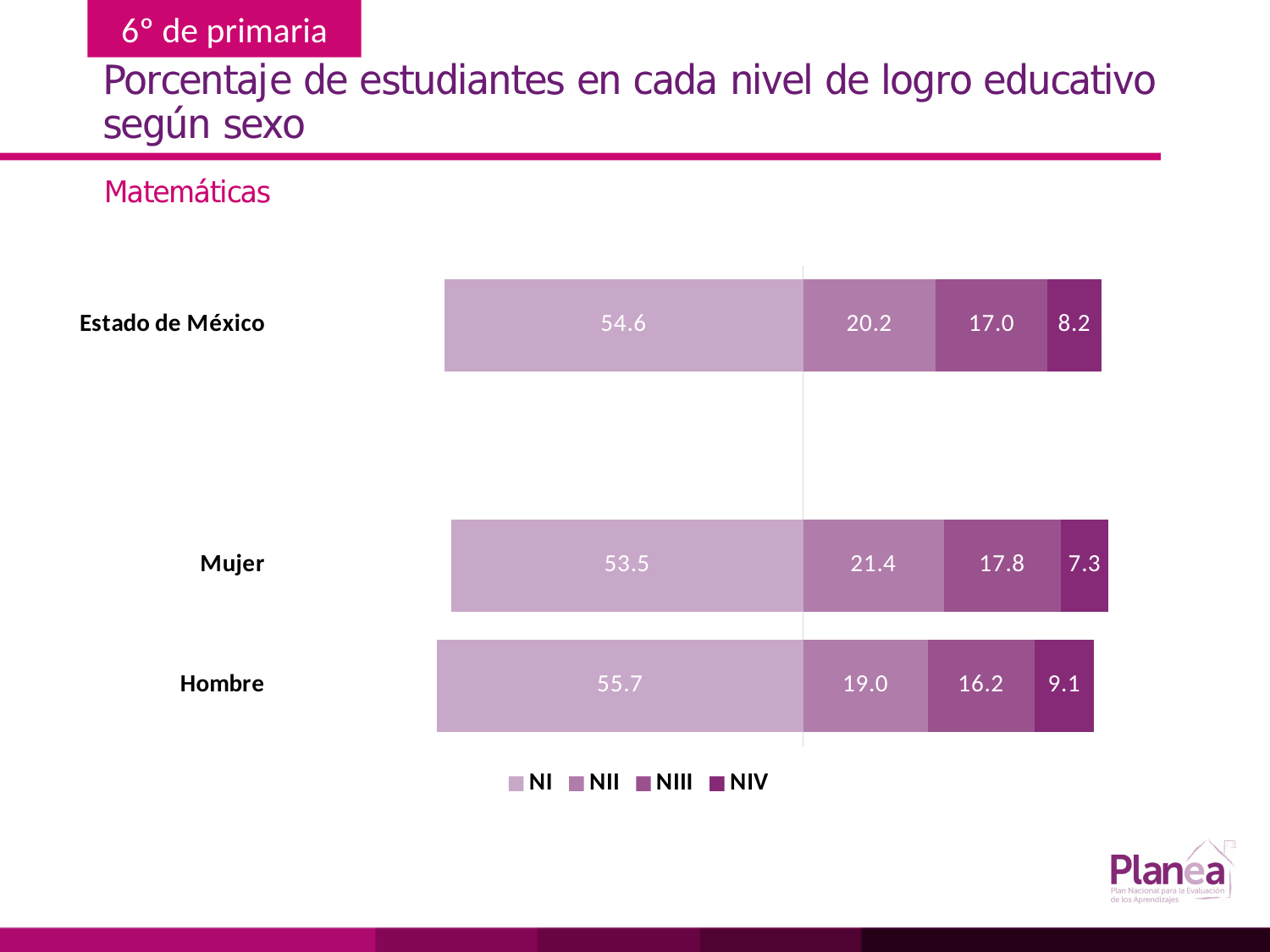

# Porcentaje de estudiantes en cada nivel de logro educativo según sexo

Matemáticas

### Chart

| Category |  |  |  |  |
|---|---|---|---|---|
| Hombre | -55.7 | 19.0 | 16.2 | 9.1 |
| Mujer | -53.5 | 21.4 | 17.8 | 7.3 |
|  | None | None | None | None |
| Estado de México | -54.6 | 20.2 | 17.0 | 8.2 |